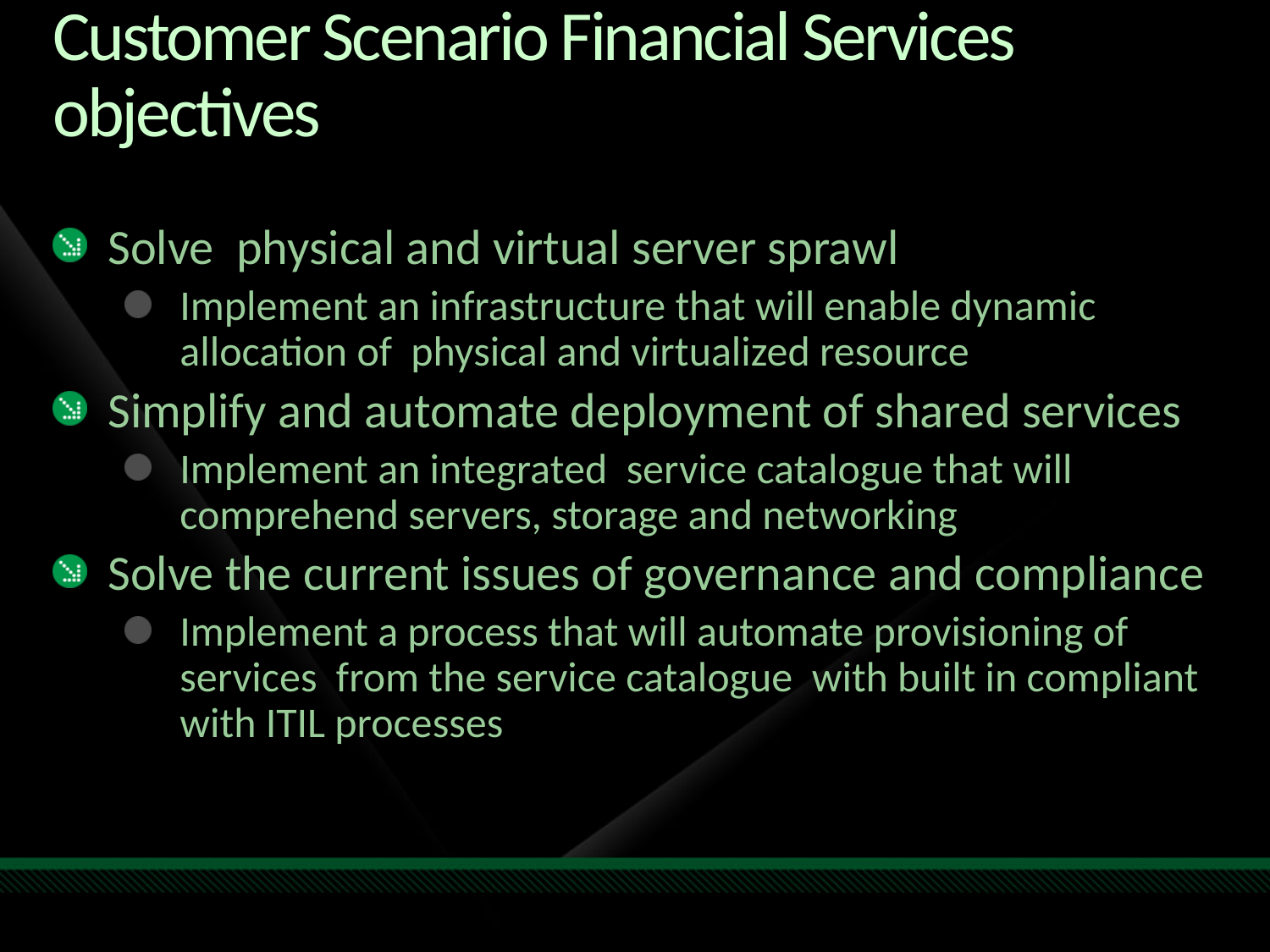

# Customer Scenario Financial Services objectives
Solve  physical and virtual server sprawl
Implement an infrastructure that will enable dynamic allocation of  physical and virtualized resource
Simplify and automate deployment of shared services
Implement an integrated  service catalogue that will comprehend servers, storage and networking
Solve the current issues of governance and compliance
Implement a process that will automate provisioning of services  from the service catalogue  with built in compliant with ITIL processes